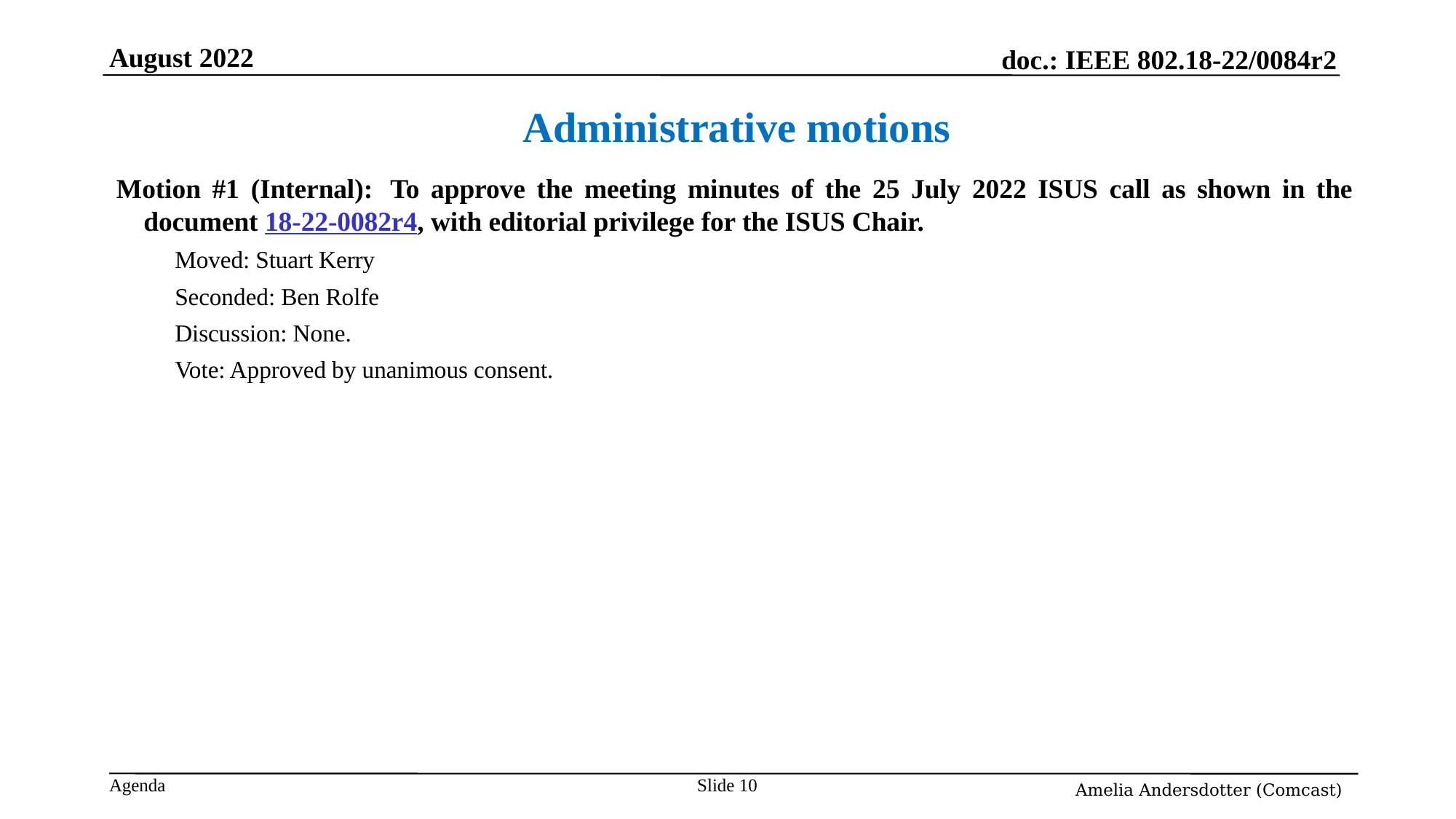

August 2022
Administrative motions
Motion #1 (Internal):  To approve the meeting minutes of the 25 July 2022 ISUS call as shown in the document 18-22-0082r4, with editorial privilege for the ISUS Chair.
Moved: Stuart Kerry
Seconded: Ben Rolfe
Discussion: None.
Vote: Approved by unanimous consent.

# Slide 10
Amelia Andersdotter (Comcast)